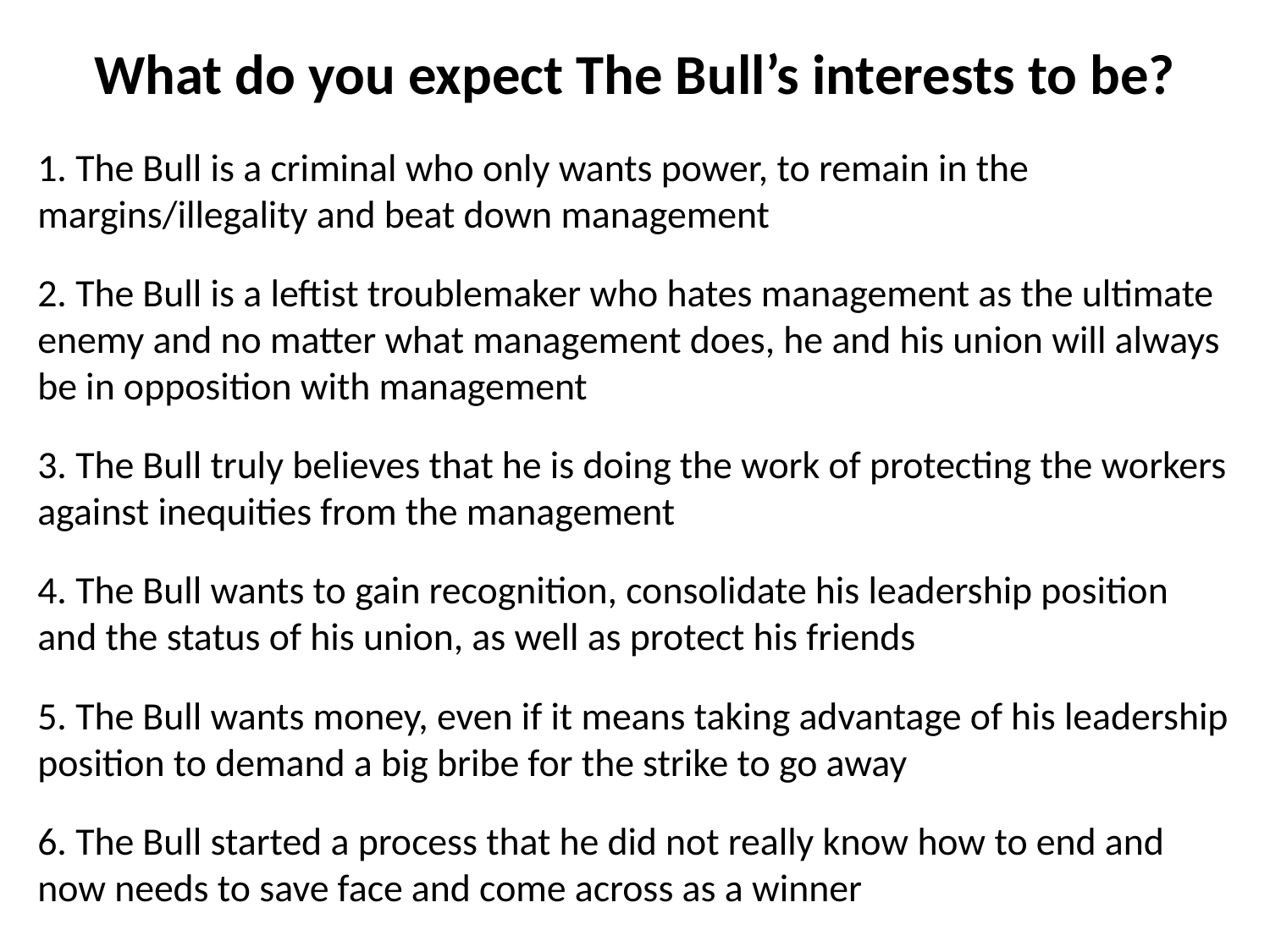

# What do you expect The Bull’s interests to be?
1. The Bull is a criminal who only wants power, to remain in the margins/illegality and beat down management

2. The Bull is a leftist troublemaker who hates management as the ultimate enemy and no matter what management does, he and his union will always be in opposition with management

3. The Bull truly believes that he is doing the work of protecting the workers against inequities from the management

4. The Bull wants to gain recognition, consolidate his leadership position and the status of his union, as well as protect his friends

5. The Bull wants money, even if it means taking advantage of his leadership position to demand a big bribe for the strike to go away

6. The Bull started a process that he did not really know how to end and now needs to save face and come across as a winner